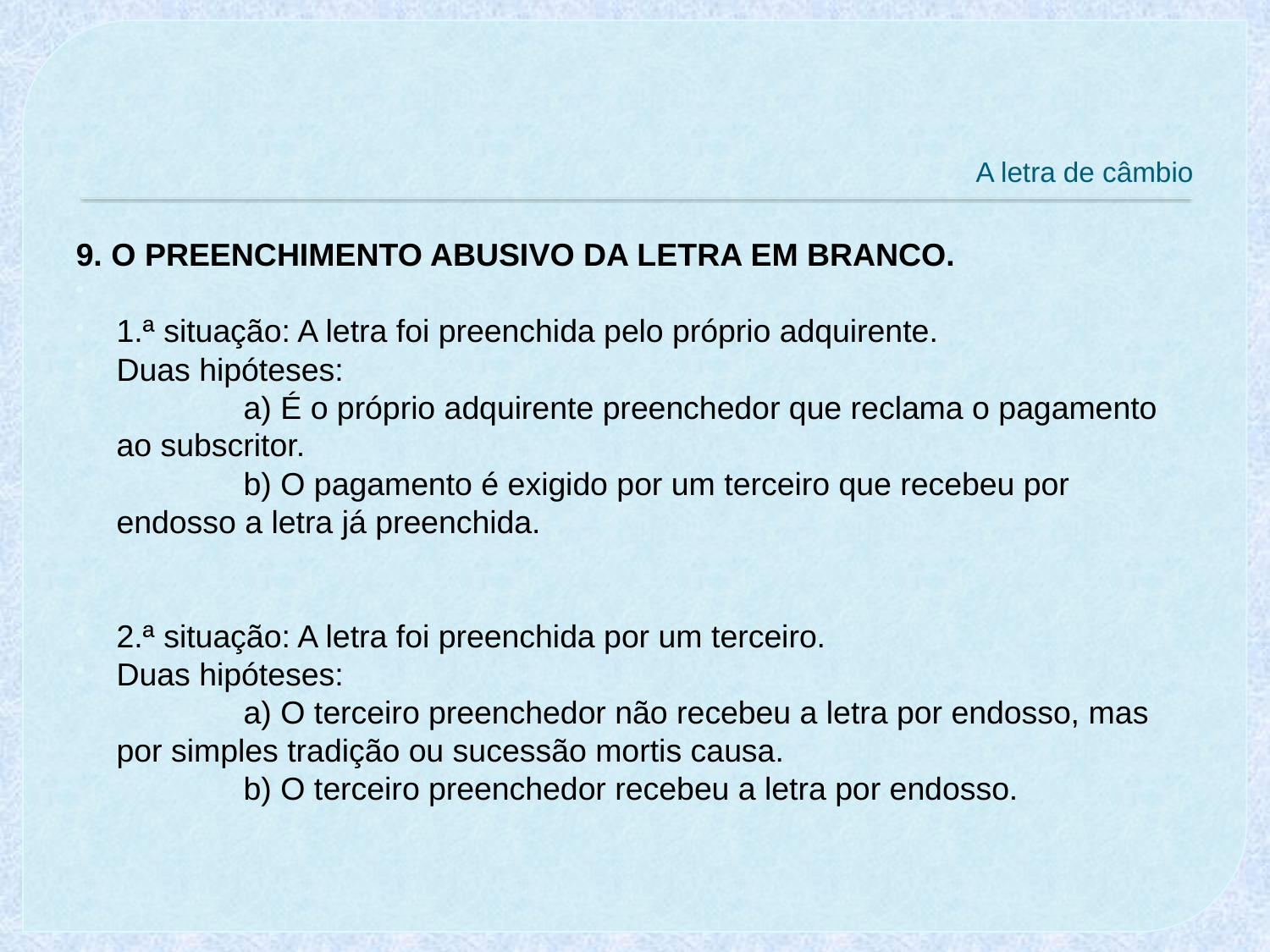

# A letra de câmbio
9. O PREENCHIMENTO ABUSIVO DA LETRA EM BRANCO.

1.ª situação: A letra foi preenchida pelo próprio adquirente.
Duas hipóteses:
		a) É o próprio adquirente preenchedor que reclama o pagamento ao subscritor.
		b) O pagamento é exigido por um terceiro que recebeu por endosso a letra já preenchida.

2.ª situação: A letra foi preenchida por um terceiro.
Duas hipóteses:
		a) O terceiro preenchedor não recebeu a letra por endosso, mas por simples tradição ou sucessão mortis causa.
		b) O terceiro preenchedor recebeu a letra por endosso.